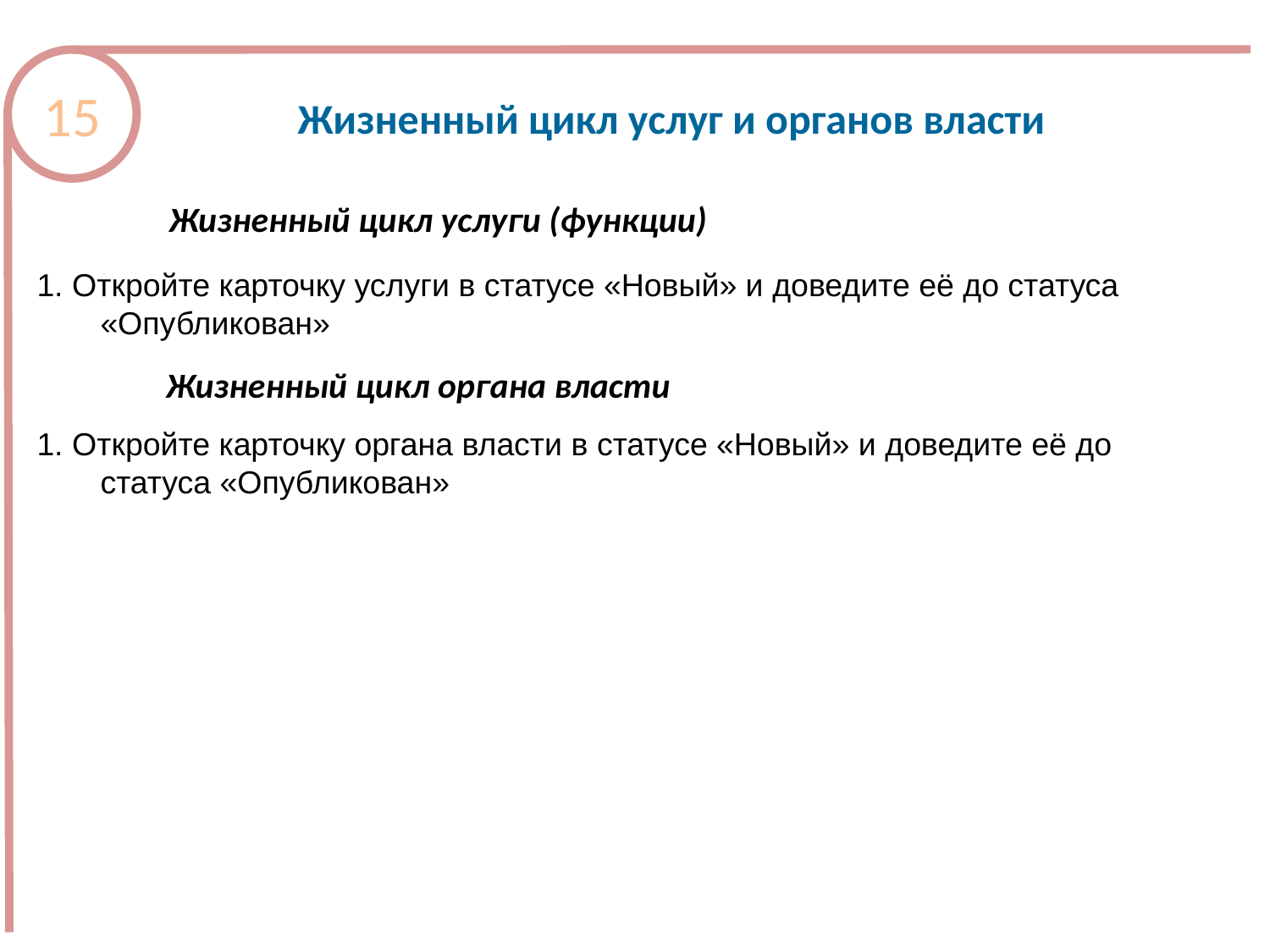

Жизненный цикл услуг и органов власти
15
Жизненный цикл услуги (функции)
1. Откройте карточку услуги в статусе «Новый» и доведите её до статуса «Опубликован»
Жизненный цикл органа власти
1. Откройте карточку органа власти в статусе «Новый» и доведите её до статуса «Опубликован»